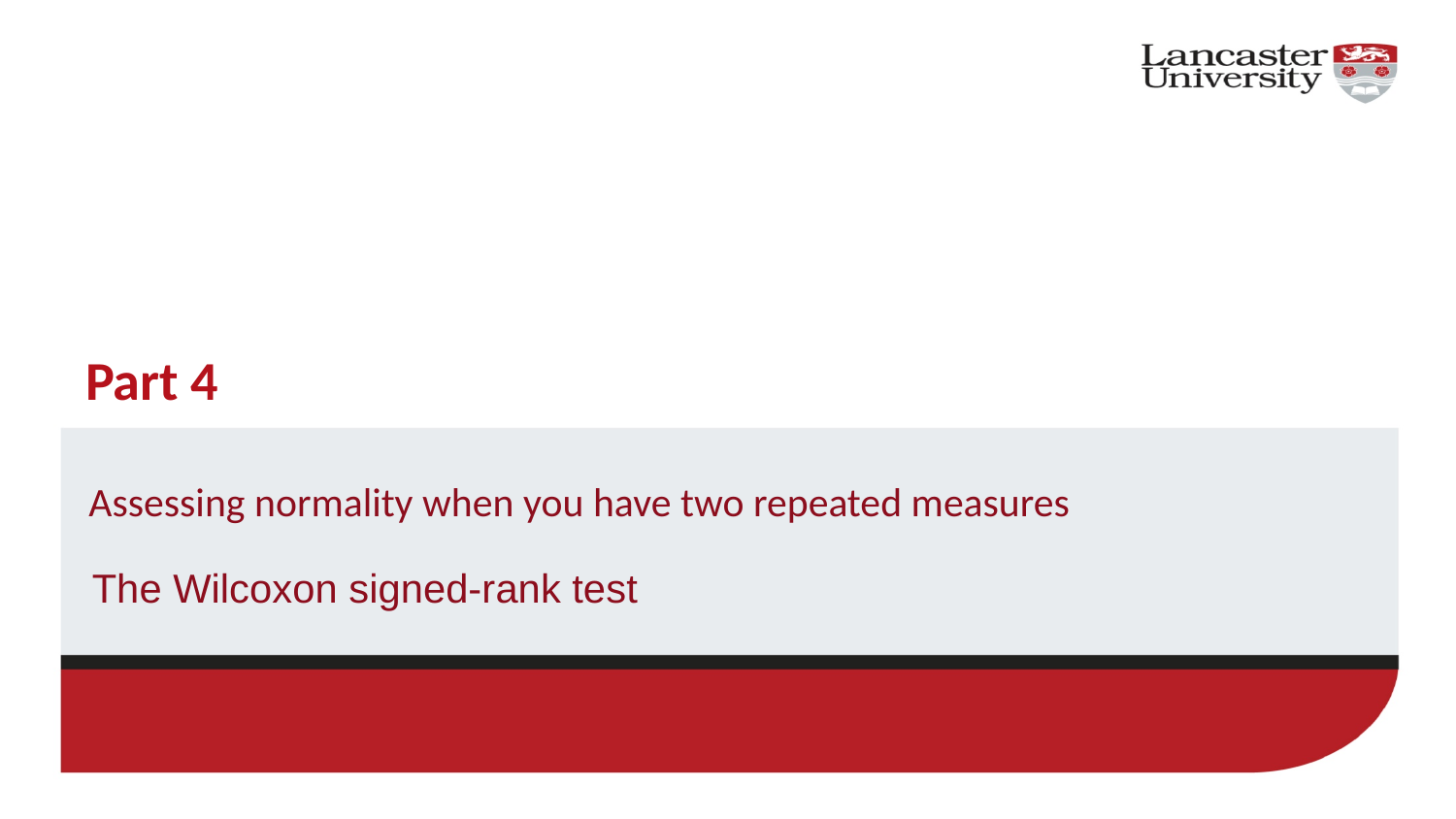

# Part 4
Assessing normality when you have two repeated measures

The Wilcoxon signed-rank test